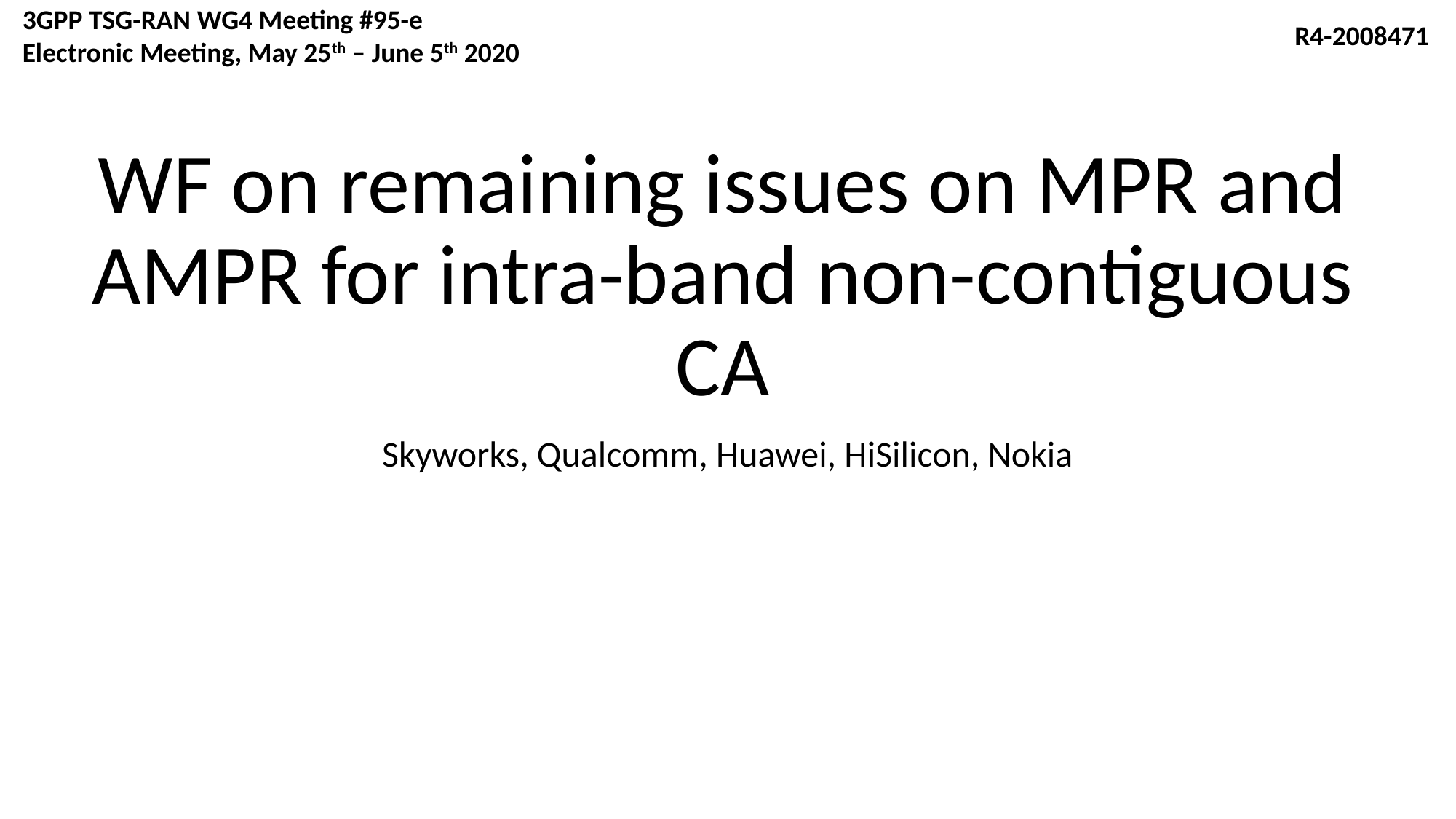

3GPP TSG-RAN WG4 Meeting #95-e
Electronic Meeting, May 25th – June 5th 2020
R4-2008471
# WF on remaining issues on MPR and AMPR for intra-band non-contiguous CA
Skyworks, Qualcomm, Huawei, HiSilicon, Nokia